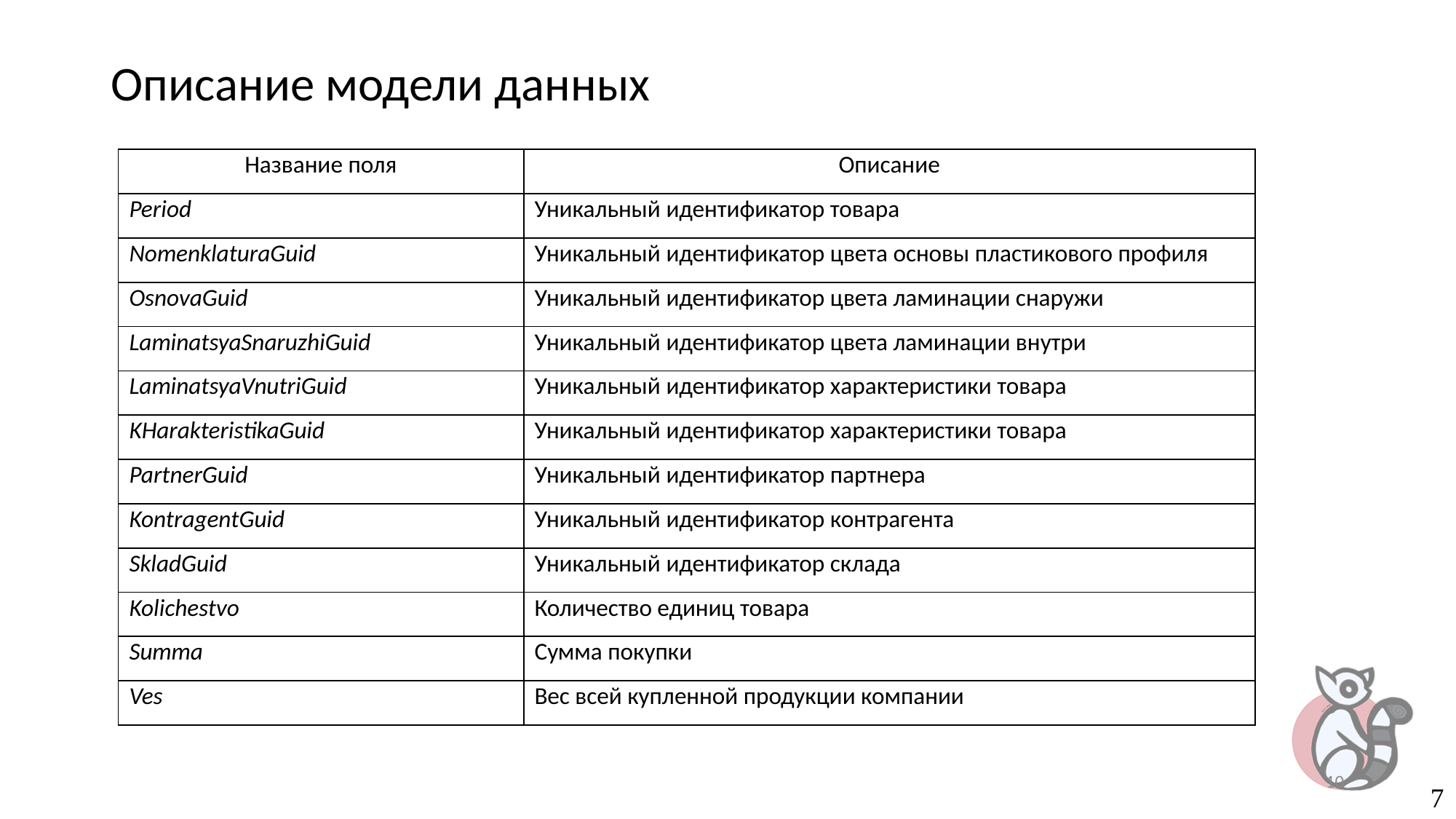

# Описание модели данных

| Название поля | Описание |
| --- | --- |
| Period | Уникальный идентификатор товара |
| NomenklaturaGuid | Уникальный идентификатор цвета основы пластикового профиля |
| OsnovaGuid | Уникальный идентификатор цвета ламинации снаружи |
| LaminatsyaSnaruzhiGuid | Уникальный идентификатор цвета ламинации внутри |
| LaminatsyaVnutriGuid | Уникальный идентификатор характеристики товара |
| KHarakteristikaGuid | Уникальный идентификатор характеристики товара |
| PartnerGuid | Уникальный идентификатор партнера |
| KontragentGuid | Уникальный идентификатор контрагента |
| SkladGuid | Уникальный идентификатор склада |
| Kolichestvo | Количество единиц товара |
| Summa | Сумма покупки |
| Ves | Вес всей купленной продукции компании |
10
7